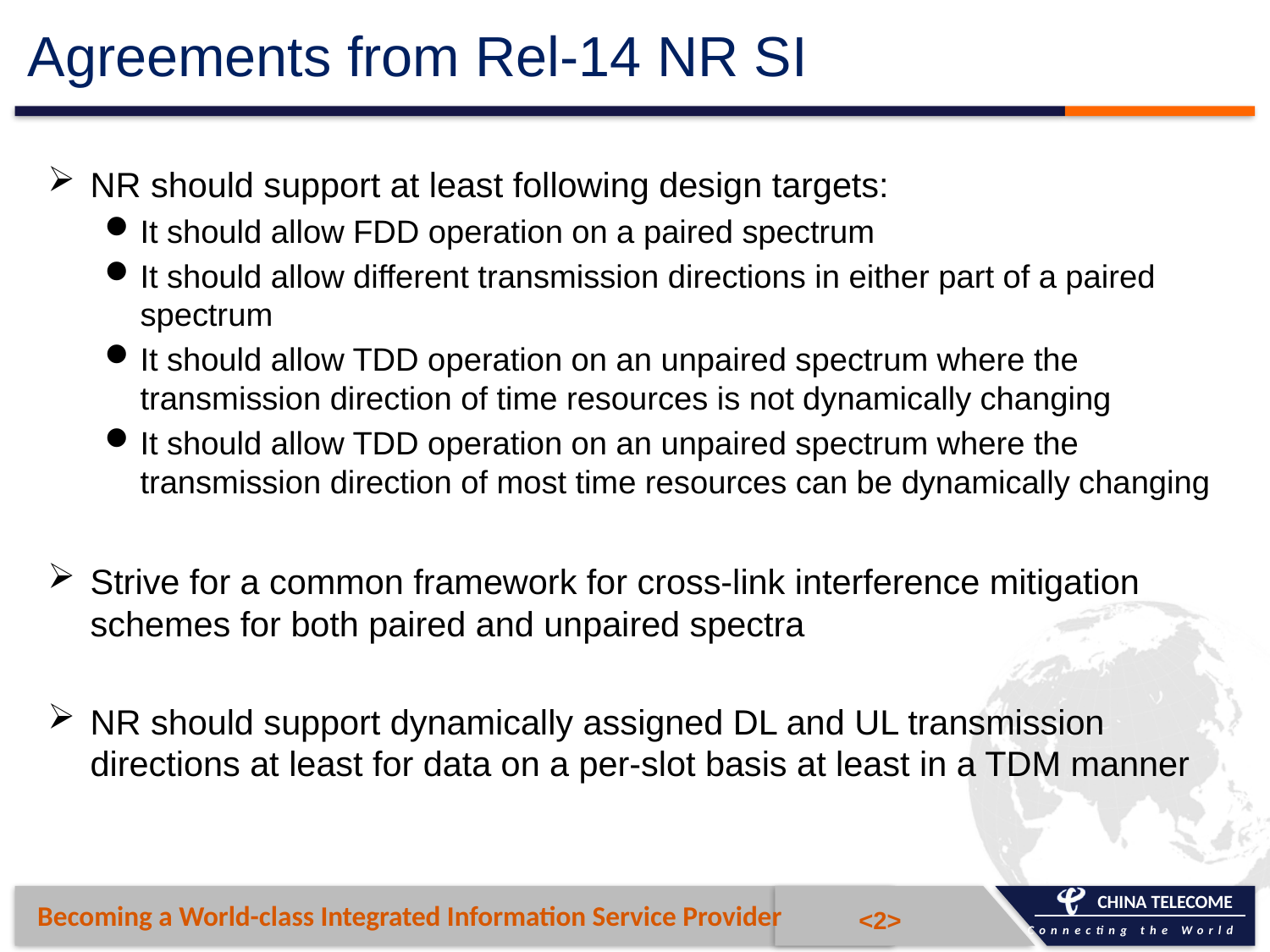

# Agreements from Rel-14 NR SI
NR should support at least following design targets:
It should allow FDD operation on a paired spectrum
It should allow different transmission directions in either part of a paired spectrum
It should allow TDD operation on an unpaired spectrum where the transmission direction of time resources is not dynamically changing
It should allow TDD operation on an unpaired spectrum where the transmission direction of most time resources can be dynamically changing

Strive for a common framework for cross-link interference mitigation schemes for both paired and unpaired spectra

NR should support dynamically assigned DL and UL transmission directions at least for data on a per-slot basis at least in a TDM manner